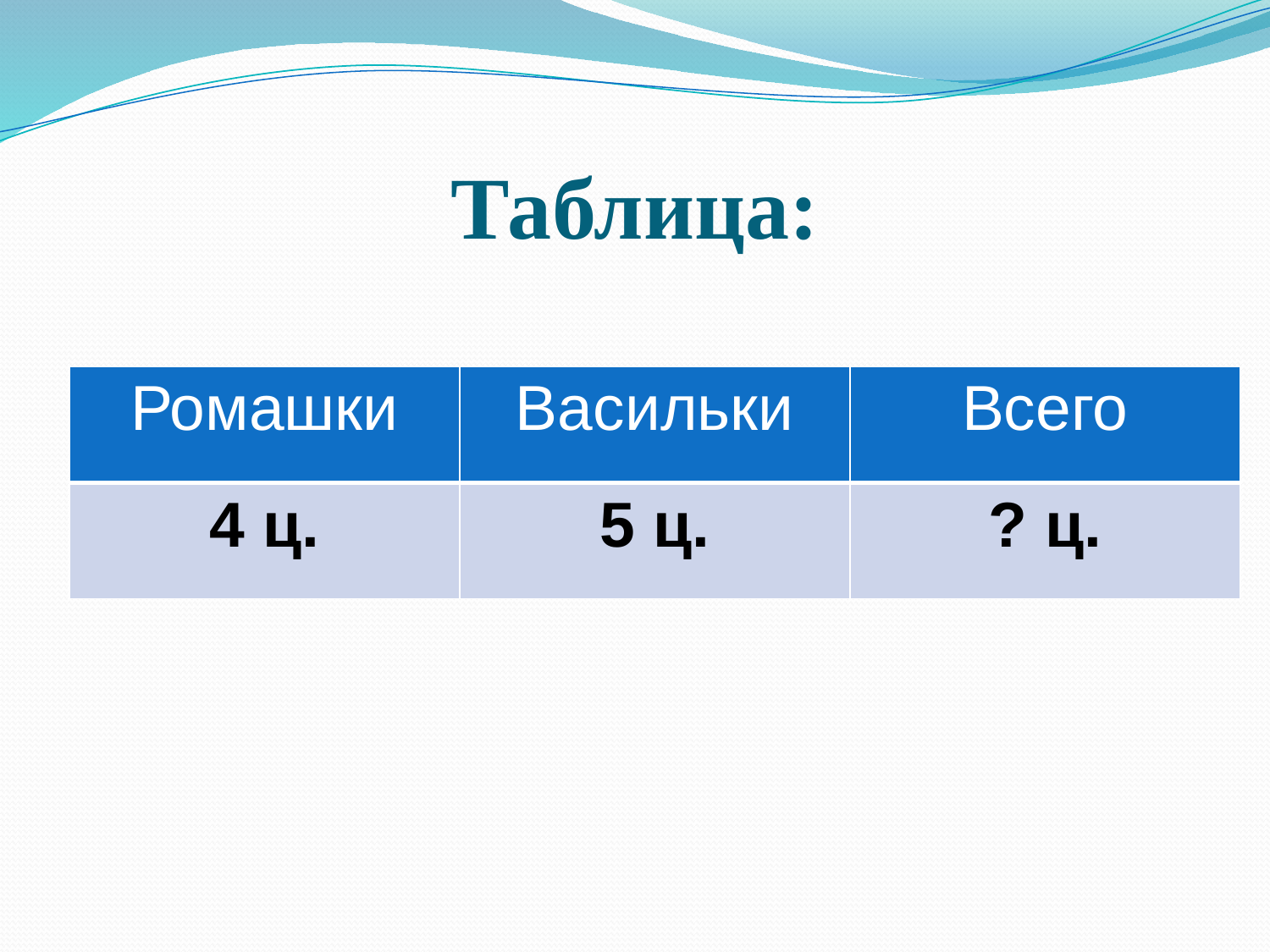

# Таблица:
| Ромашки | Васильки | Всего |
| --- | --- | --- |
| 4 ц. | 5 ц. | ? ц. |